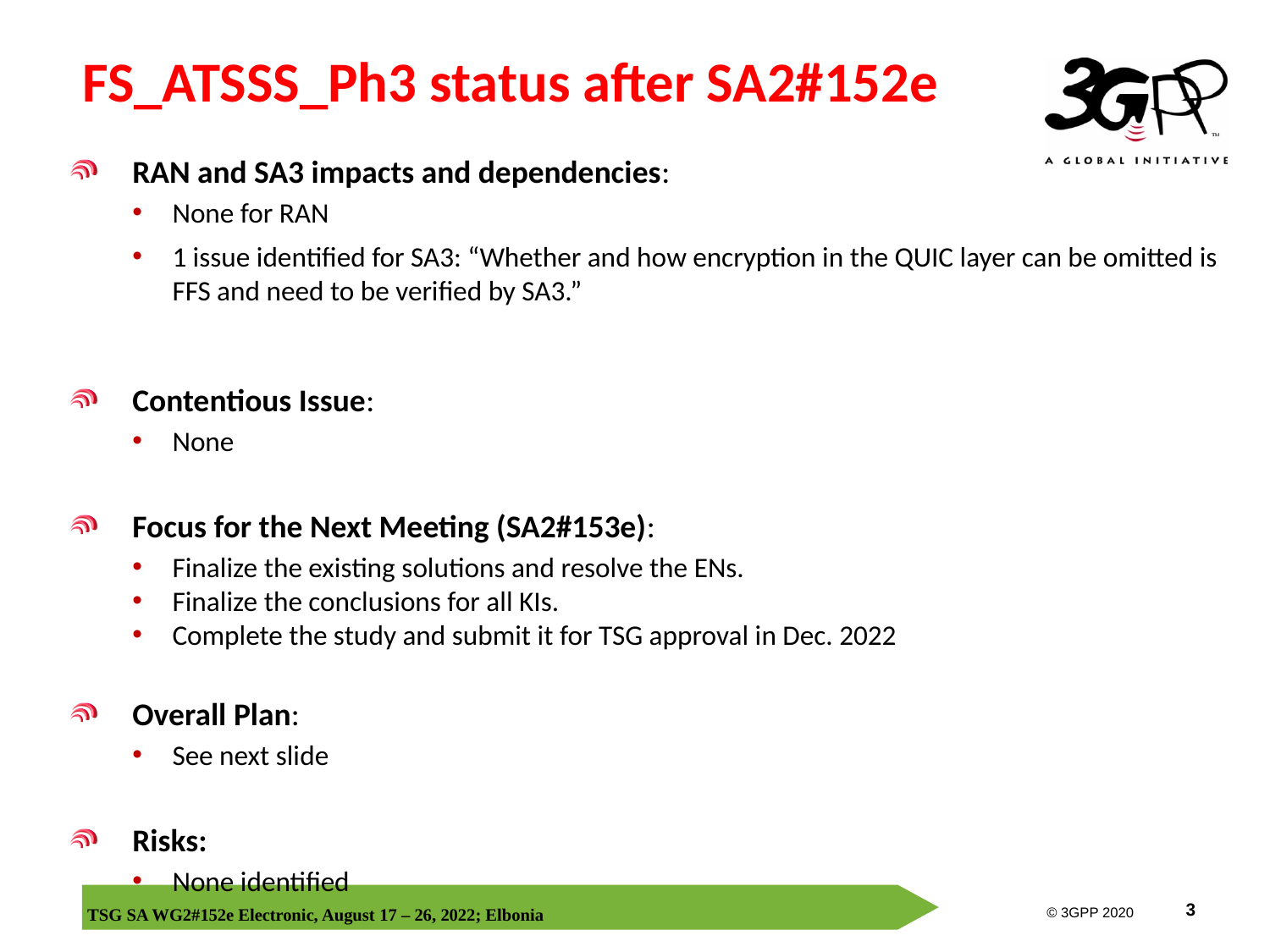

# FS_ATSSS_Ph3 status after SA2#152e
RAN and SA3 impacts and dependencies:
None for RAN
1 issue identified for SA3: “Whether and how encryption in the QUIC layer can be omitted is FFS and need to be verified by SA3.”

Contentious Issue:
None

Focus for the Next Meeting (SA2#153e):
Finalize the existing solutions and resolve the ENs.
Finalize the conclusions for all KIs.
Complete the study and submit it for TSG approval in Dec. 2022

Overall Plan:
See next slide

Risks:
None identified